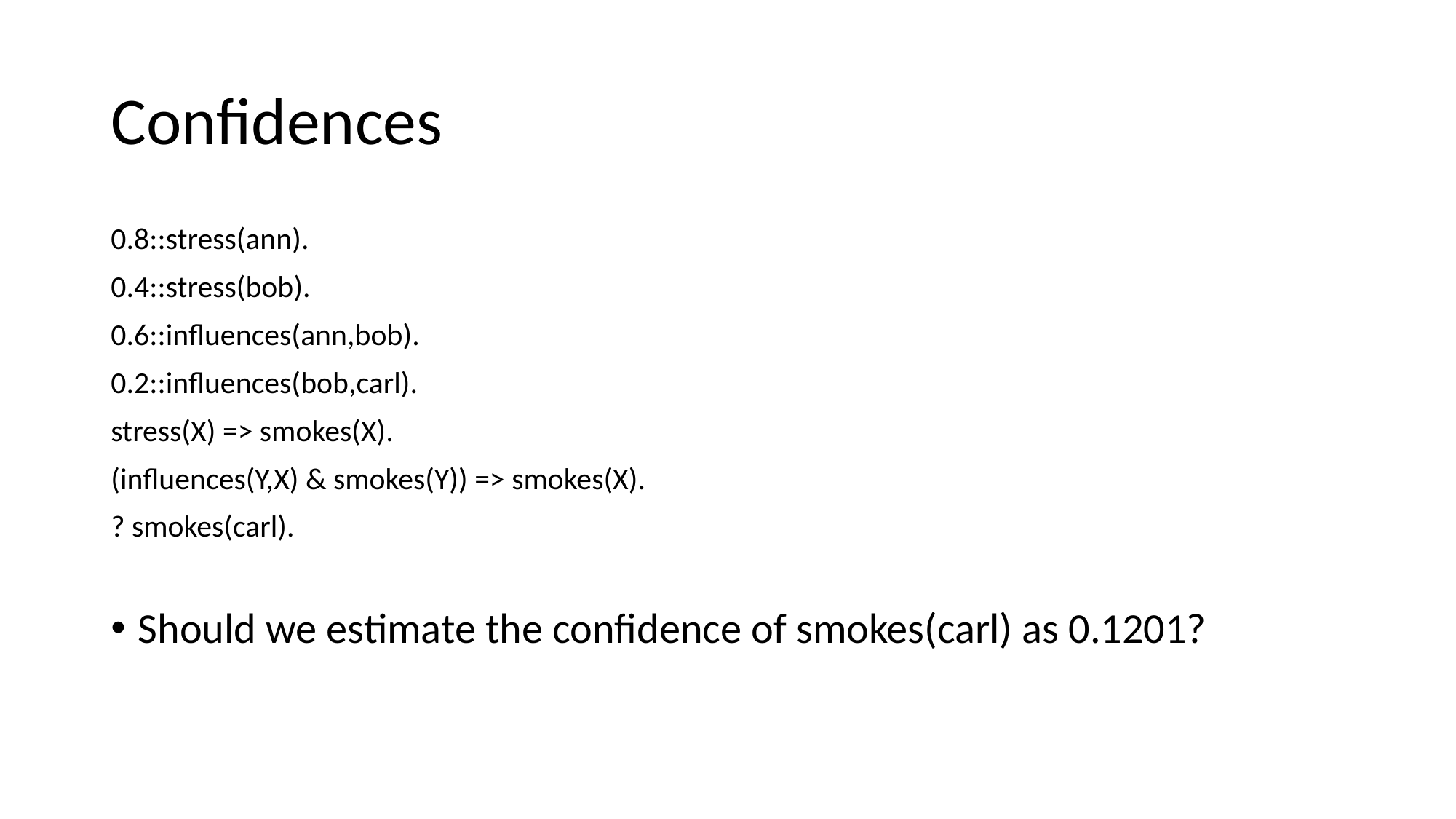

# Confidences
0.8::stress(ann).
0.4::stress(bob).
0.6::influences(ann,bob).
0.2::influences(bob,carl).
stress(X) => smokes(X).
(influences(Y,X) & smokes(Y)) => smokes(X).
? smokes(carl).

Should we estimate the confidence of smokes(carl) as 0.1201?